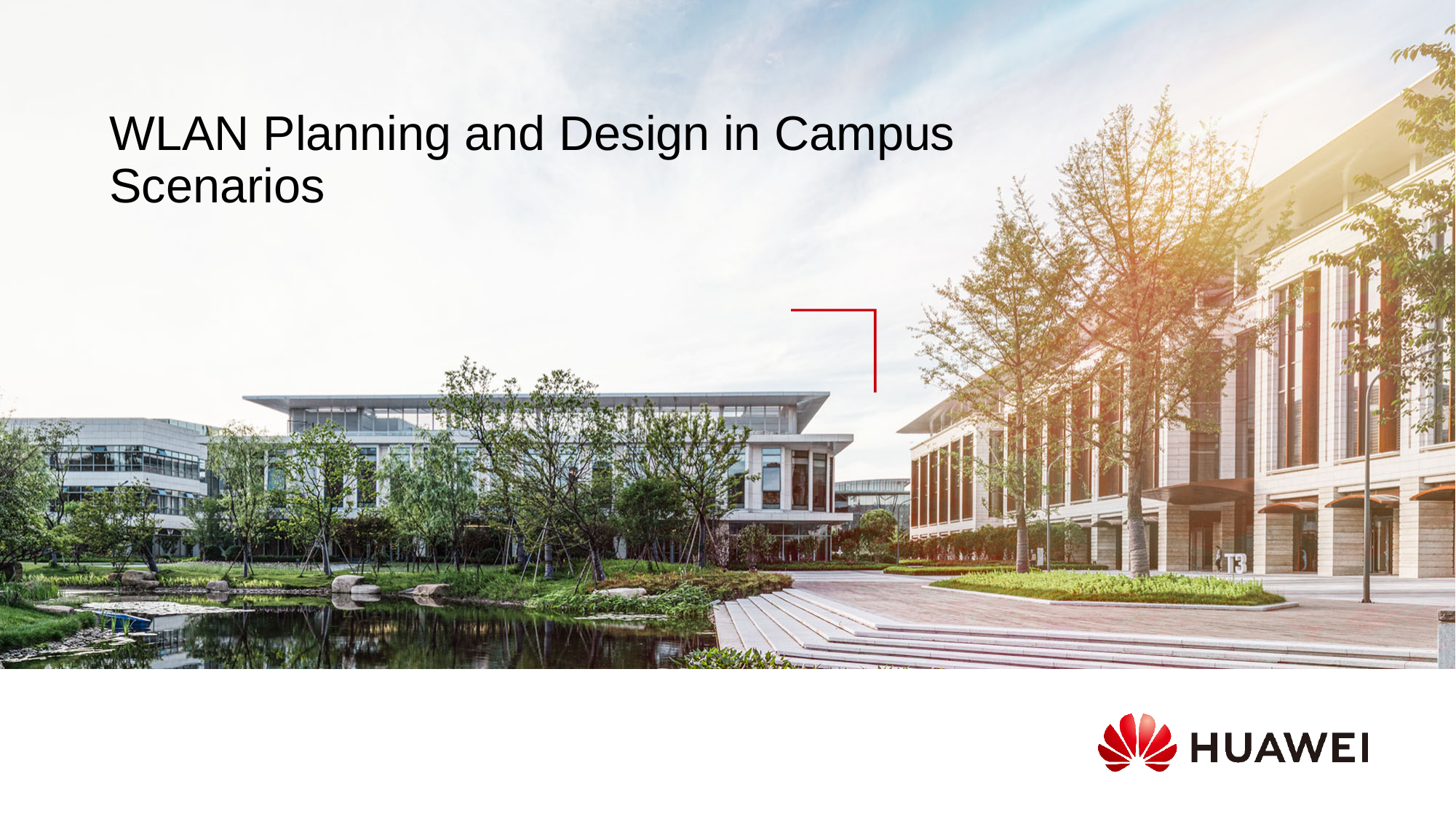

# WLAN Planning and Design in Campus Scenarios